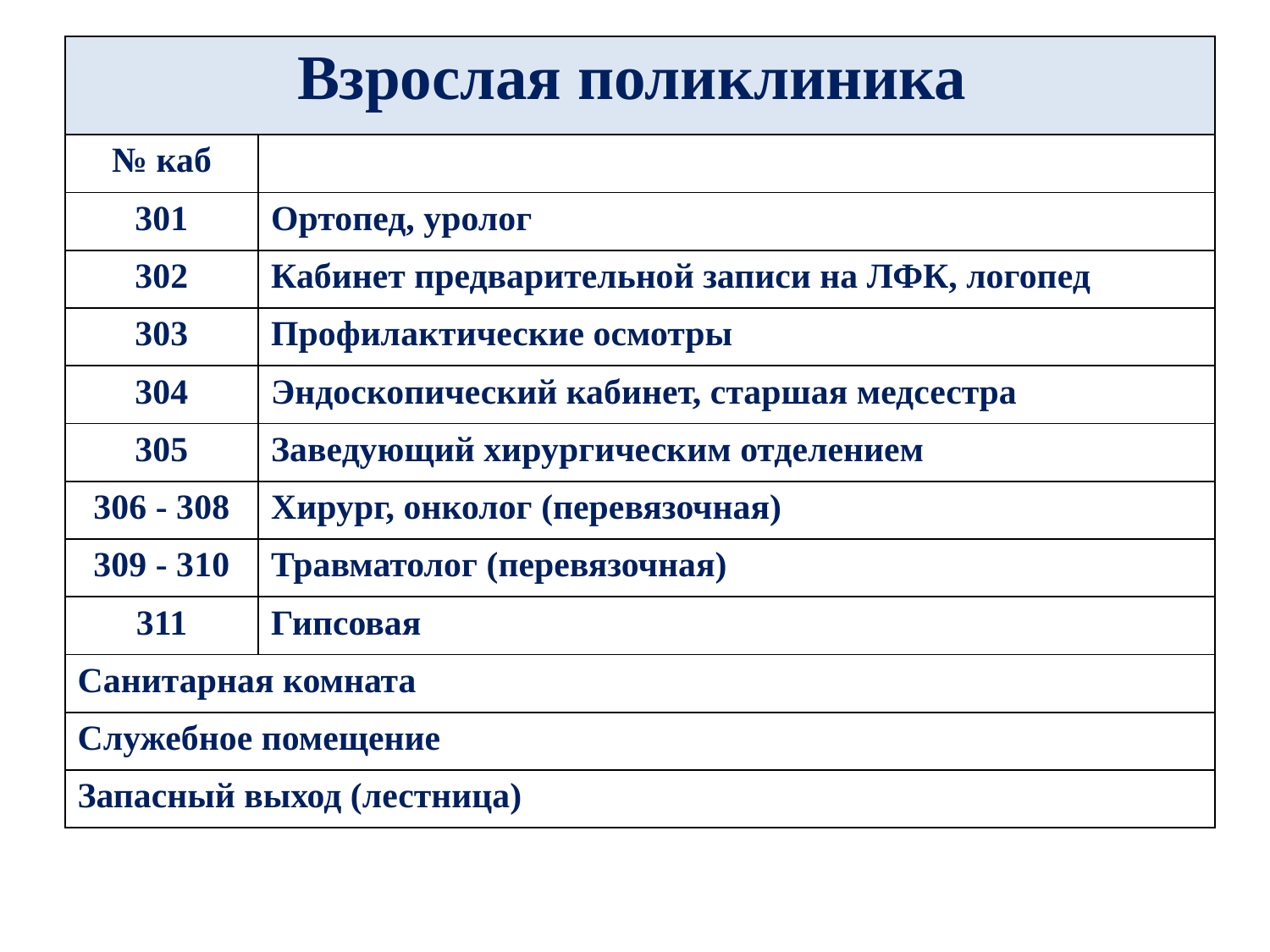

| Взрослая поликлиника |  |
| --- | --- |
| № каб |  |
| 301 | Ортопед, уролог |
| 302 | Кабинет предварительной записи на ЛФК, логопед |
| 303 | Профилактические осмотры |
| 304 | Эндоскопический кабинет, старшая медсестра |
| 305 | Заведующий хирургическим отделением |
| 306 - 308 | Хирург, онколог (перевязочная) |
| 309 - 310 | Травматолог (перевязочная) |
| 311 | Гипсовая |
| Санитарная комната |  |
| Служебное помещение |  |
| Запасный выход (лестница) |  |